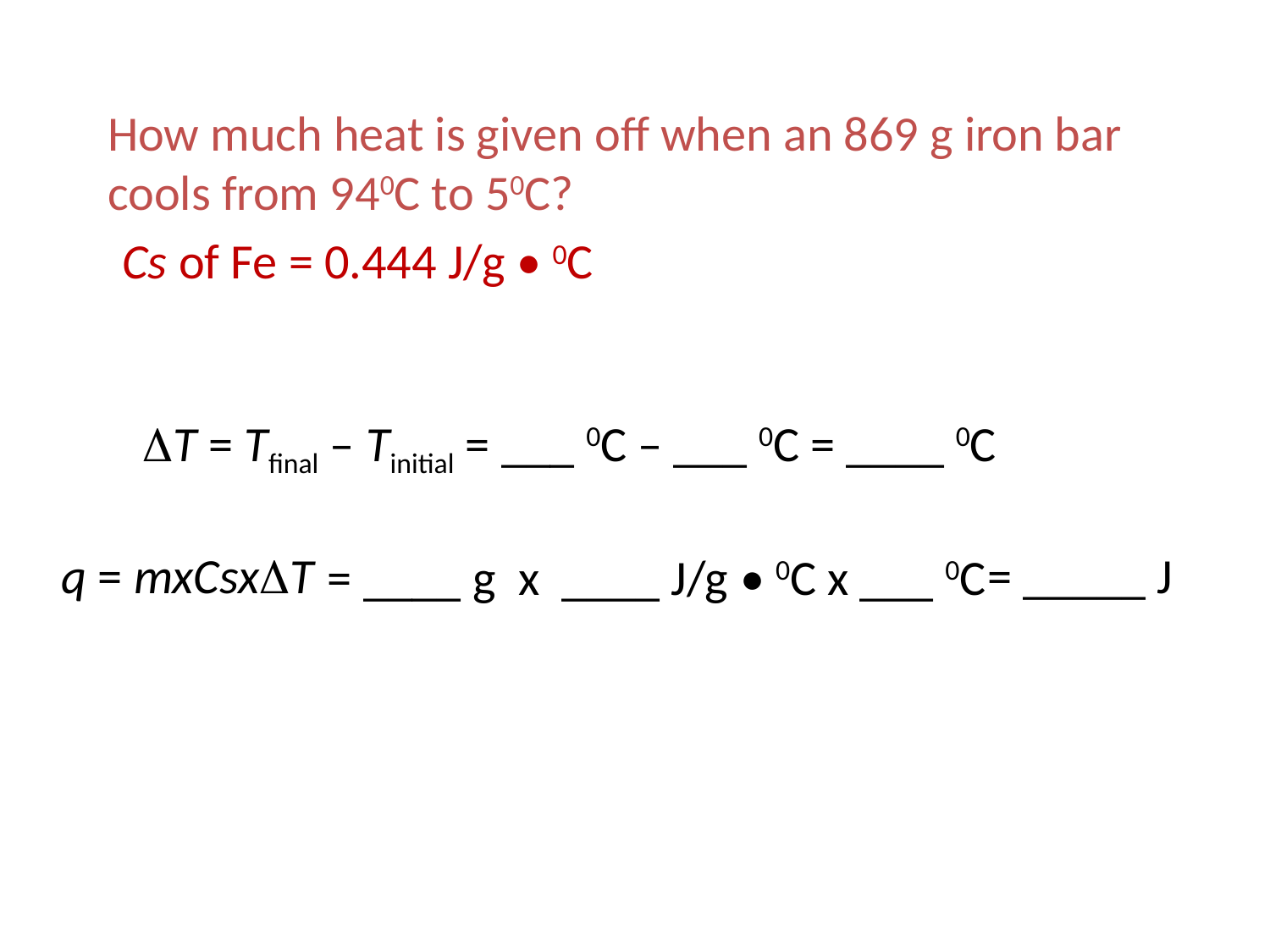

How much heat is given off when an 869 g iron bar cools from 940C to 50C?
Cs of Fe = 0.444 J/g • 0C
ΔT = Tfinal – Tinitial = ___ 0C – ___ 0C = ____ 0C
q = mxCsxΔT
= _____ J
= ____ g  x  ____ J/g • 0C x ___ 0C